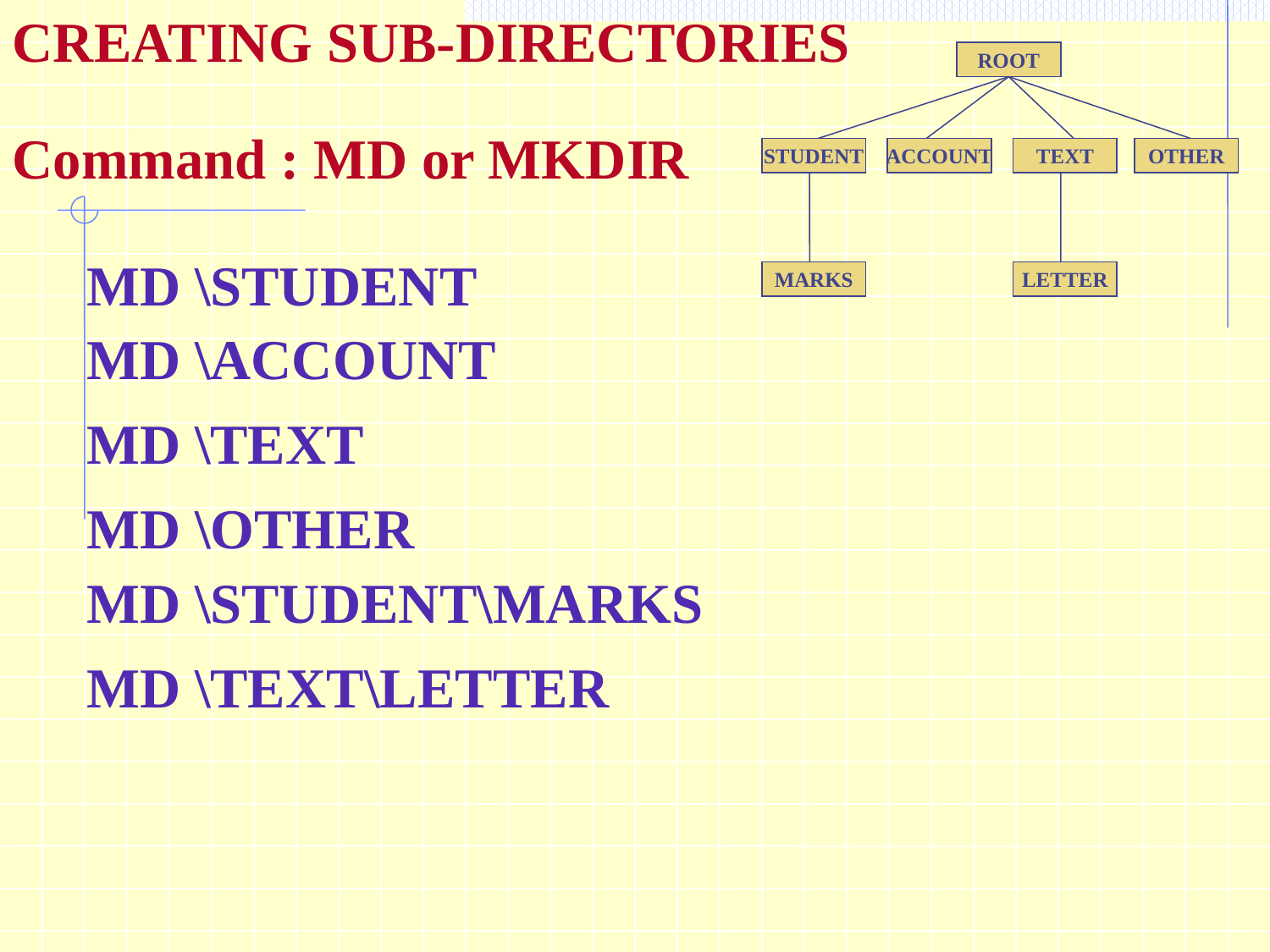

CREATING SUB-DIRECTORIES
ROOT

STUDENT

ACCOUNT

TEXT

OTHER
Command : MD or MKDIR

MARKS

LETTER
MD \STUDENT
MD \ACCOUNT
MD \TEXT
MD \OTHER
MD \STUDENT\MARKS
MD \TEXT\LETTER